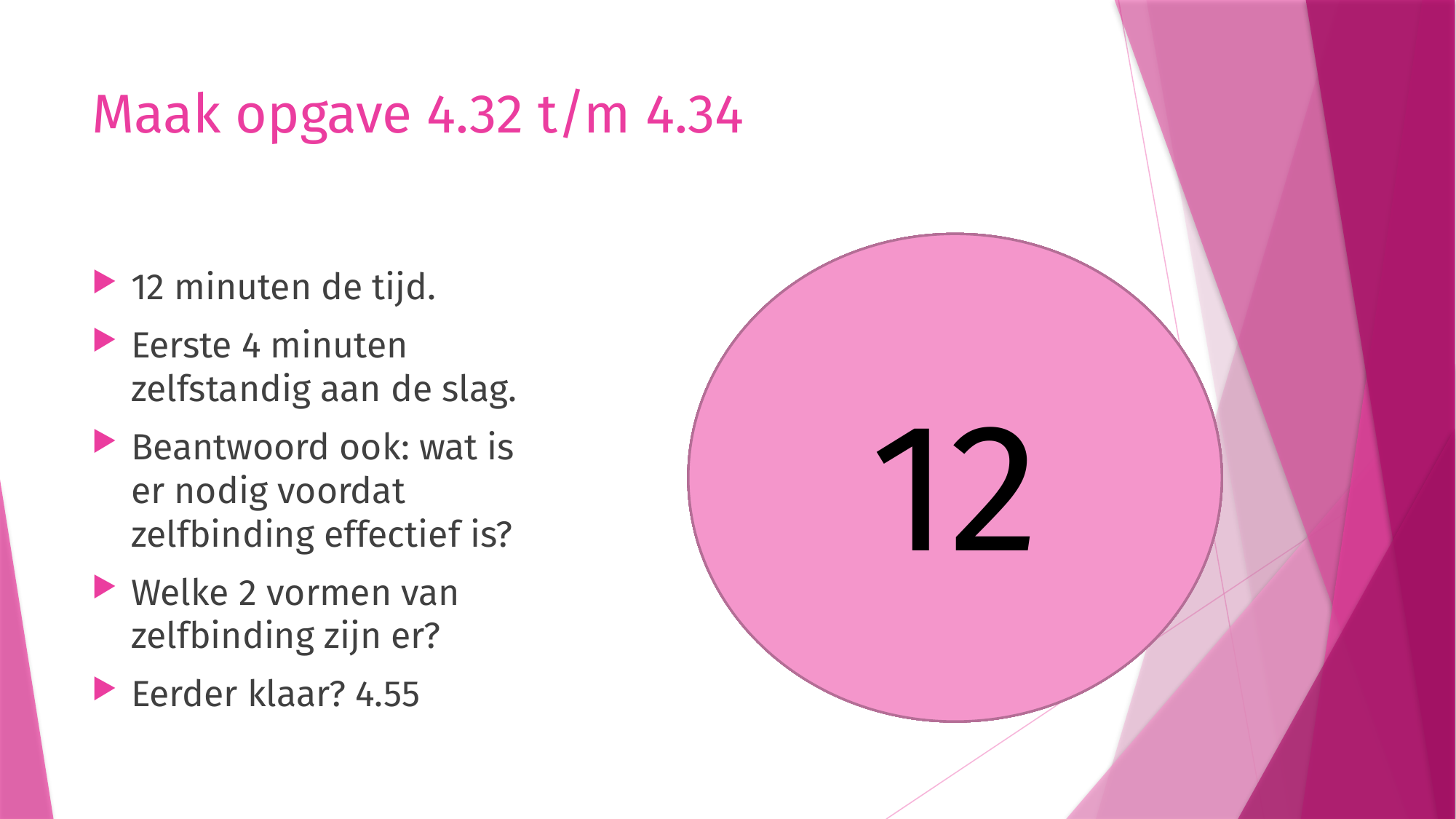

# Maak opgave 4.32 t/m 4.34
12
11
8
9
10
5
6
7
4
3
1
2
12 minuten de tijd.
Eerste 4 minuten zelfstandig aan de slag.
Beantwoord ook: wat is er nodig voordat zelfbinding effectief is?
Welke 2 vormen van zelfbinding zijn er?
Eerder klaar? 4.55